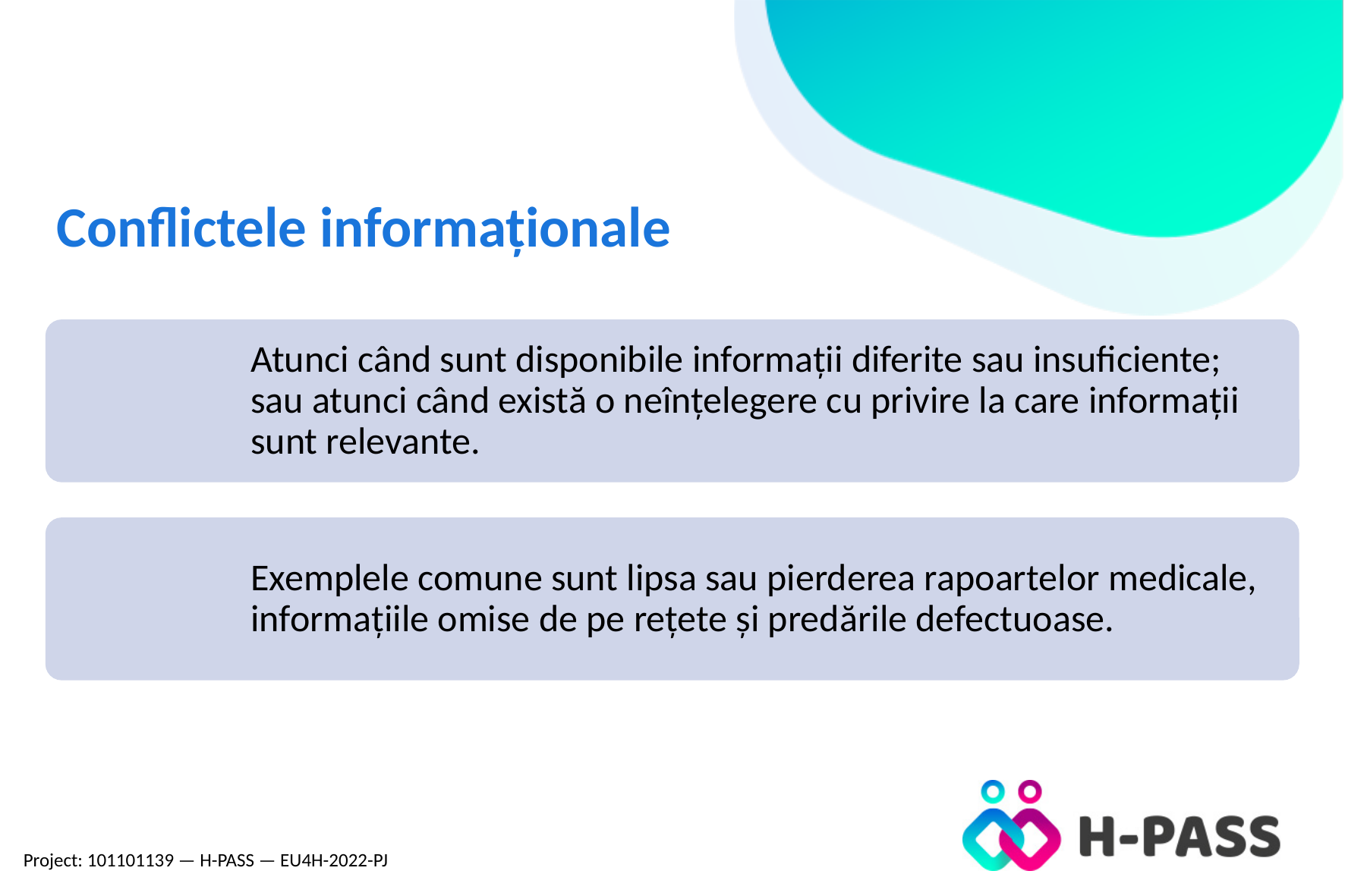

# Conflictele informaționale
Atunci când sunt disponibile informații diferite sau insuficiente; sau atunci când există o neînțelegere cu privire la care informații sunt relevante.
Exemplele comune sunt lipsa sau pierderea rapoartelor medicale, informațiile omise de pe rețete și predările defectuoase.
Project: 101101139 — H-PASS — EU4H-2022-PJ